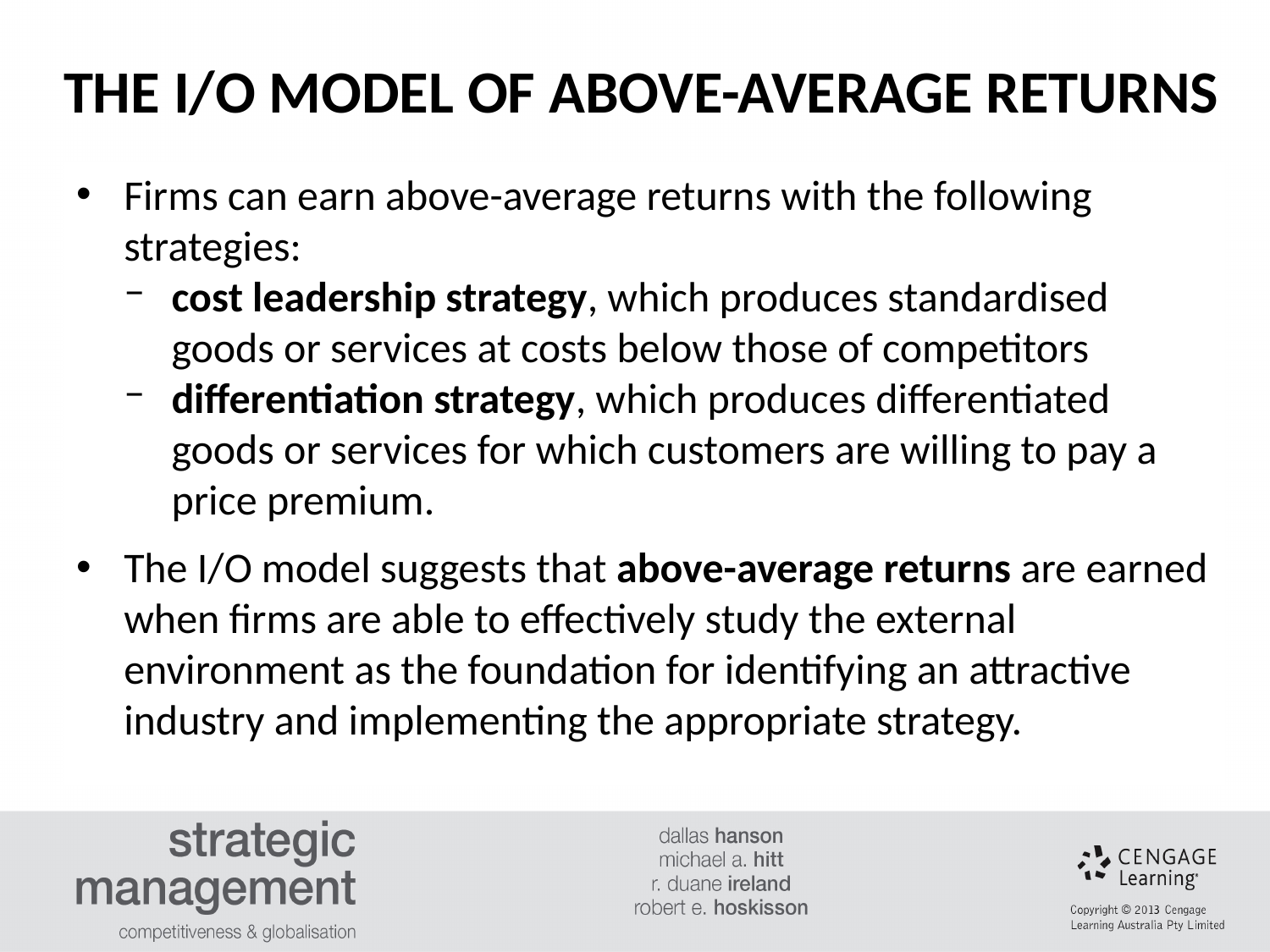

THE I/O MODEL OF ABOVE-AVERAGE RETURNS
#
Firms can earn above-average returns with the following strategies:
cost leadership strategy, which produces standardised goods or services at costs below those of competitors
differentiation strategy, which produces differentiated goods or services for which customers are willing to pay a price premium.
The I/O model suggests that above-average returns are earned when firms are able to effectively study the external environment as the foundation for identifying an attractive industry and implementing the appropriate strategy.